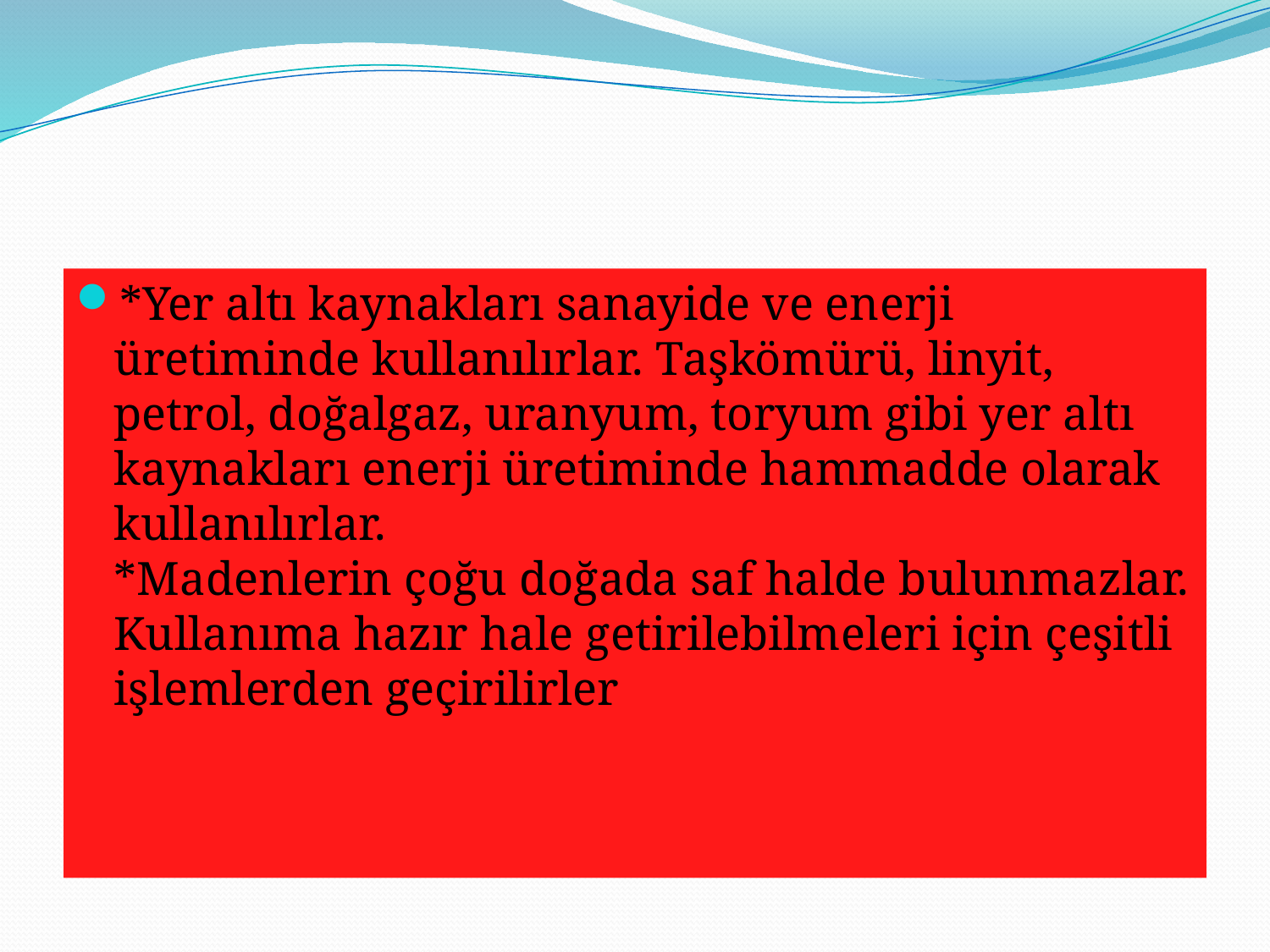

#
*Yer altı kaynakları sanayide ve enerji üretiminde kullanılırlar. Taşkömürü, linyit, petrol, doğalgaz, uranyum, toryum gibi yer altı kaynakları enerji üretiminde hammadde olarak kullanılırlar.
*Madenlerin çoğu doğada saf halde bulunmazlar. Kullanıma hazır hale getirilebilmeleri için çeşitli işlemlerden geçirilirler